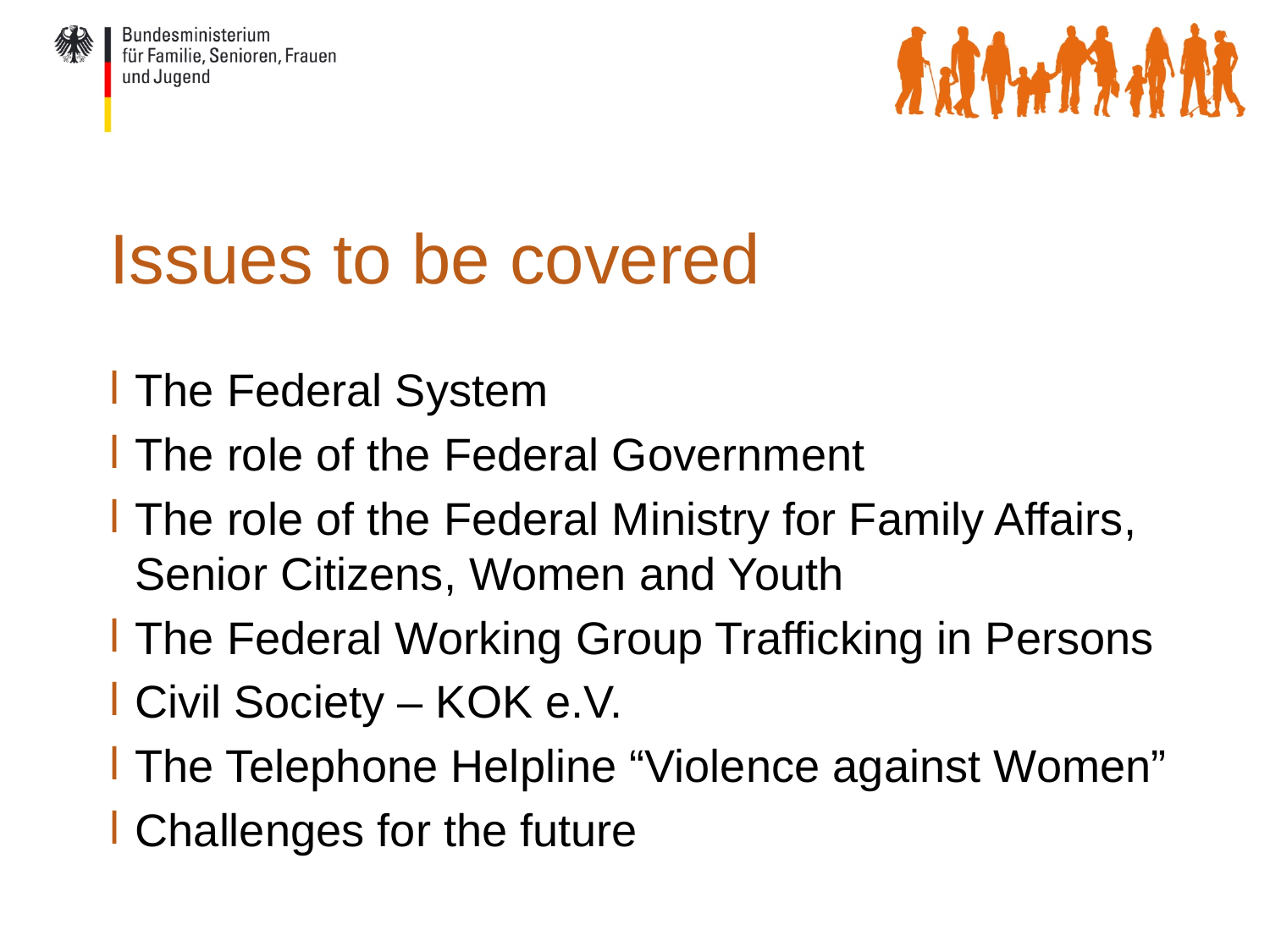

# Issues to be covered
The Federal System
The role of the Federal Government
The role of the Federal Ministry for Family Affairs, Senior Citizens, Women and Youth
The Federal Working Group Trafficking in Persons
Civil Society – KOK e.V.
The Telephone Helpline “Violence against Women”
Challenges for the future